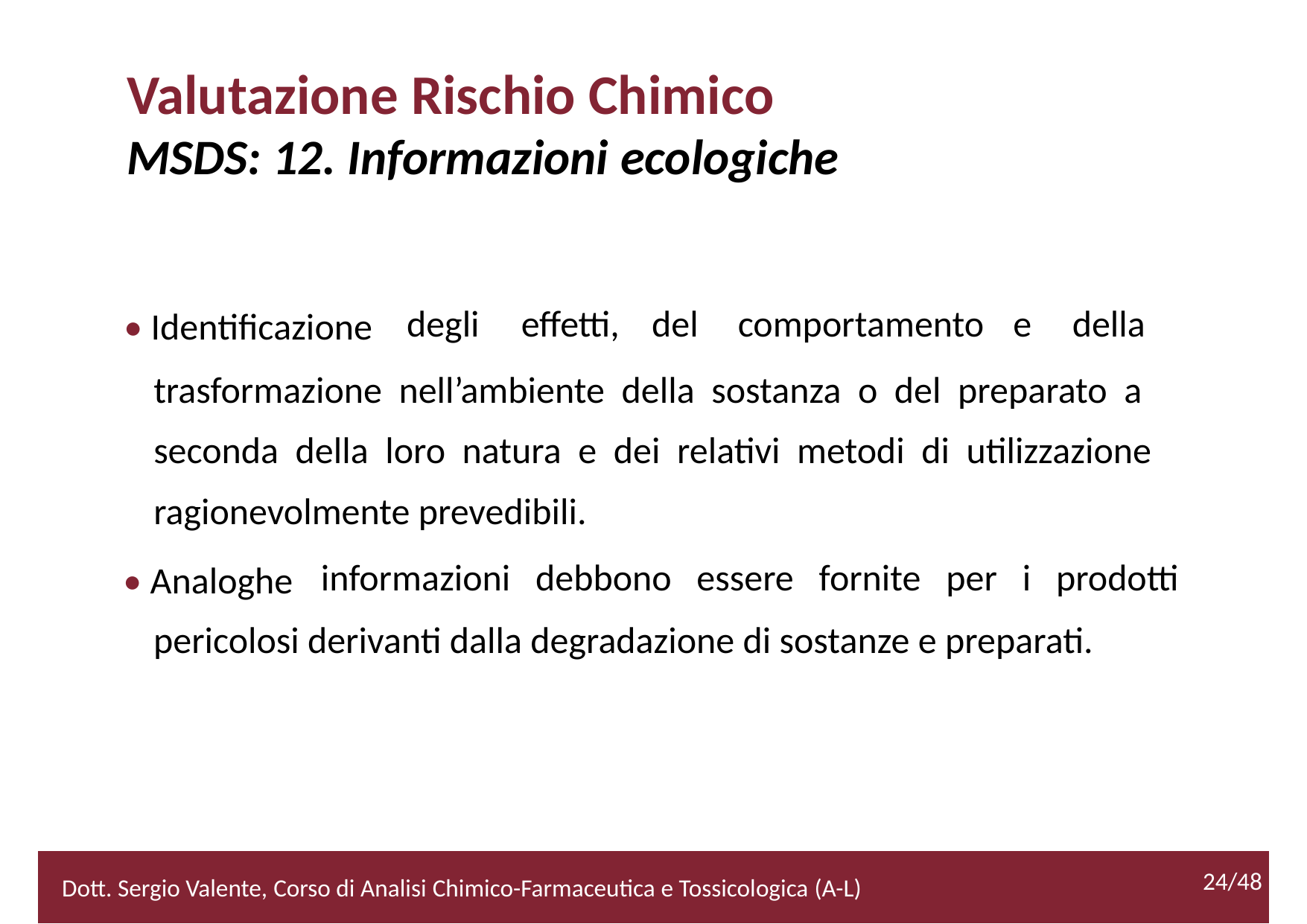

Valutazione Rischio Chimico
MSDS: 12. Informazioni ecologiche
• Identificazione
degli
effetti,
del
comportamento
e
della
trasformazione  nell’ambiente  della  sostanza  o  del  preparato  a

seconda  della  loro  natura  e  dei  relativi  metodi  di  utilizzazione

ragionevolmente prevedibili.
• Analoghe
informazioni   debbono   essere   fornite   per   i   prodotti
pericolosi derivanti dalla degradazione di sostanze e preparati.

24/48
2/52
Dott. Sergio Valente, Corso di Analisi Chimico-Farmaceutica e Tossicologica (A-L)